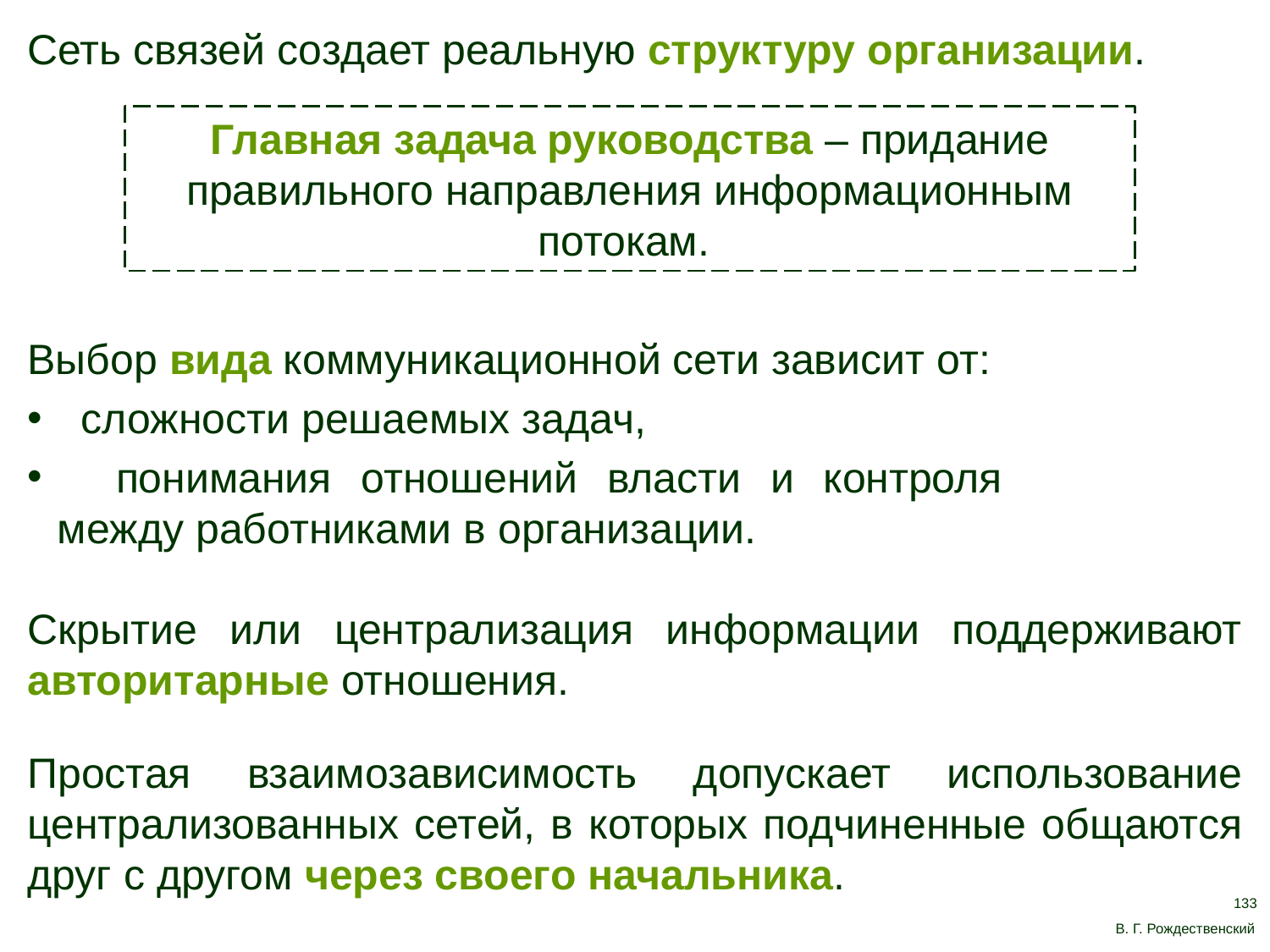

Сеть связей создает реальную структуру организации.
Главная задача руководства – придание правильного направления информационным потокам.
Выбор вида коммуникационной сети зависит от:

  сложности решаемых задач,

  понимания отношений власти и контроля между работниками в организации.
Скрытие или централизация информации поддерживают авторитарные отношения.

Простая взаимозависимость допускает использование централизованных сетей, в которых подчиненные общаются друг с другом через своего начальника.
133
В. Г. Рождественский